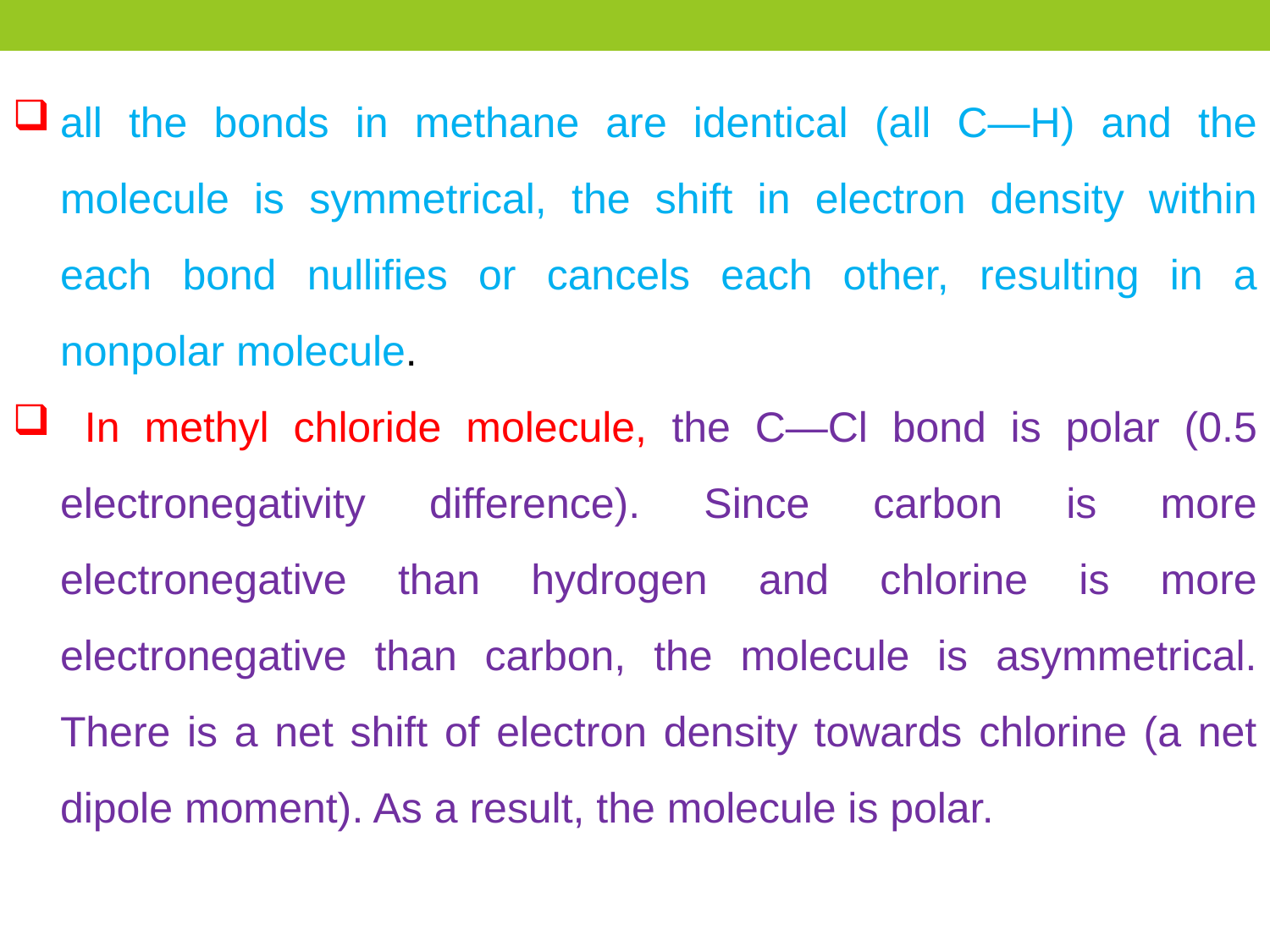

all the bonds in methane are identical (all C—H) and the molecule is symmetrical, the shift in electron density within each bond nullifies or cancels each other, resulting in a nonpolar molecule.
 In methyl chloride molecule, the C—Cl bond is polar (0.5 electronegativity difference). Since carbon is more electronegative than hydrogen and chlorine is more electronegative than carbon, the molecule is asymmetrical. There is a net shift of electron density towards chlorine (a net dipole moment). As a result, the molecule is polar.